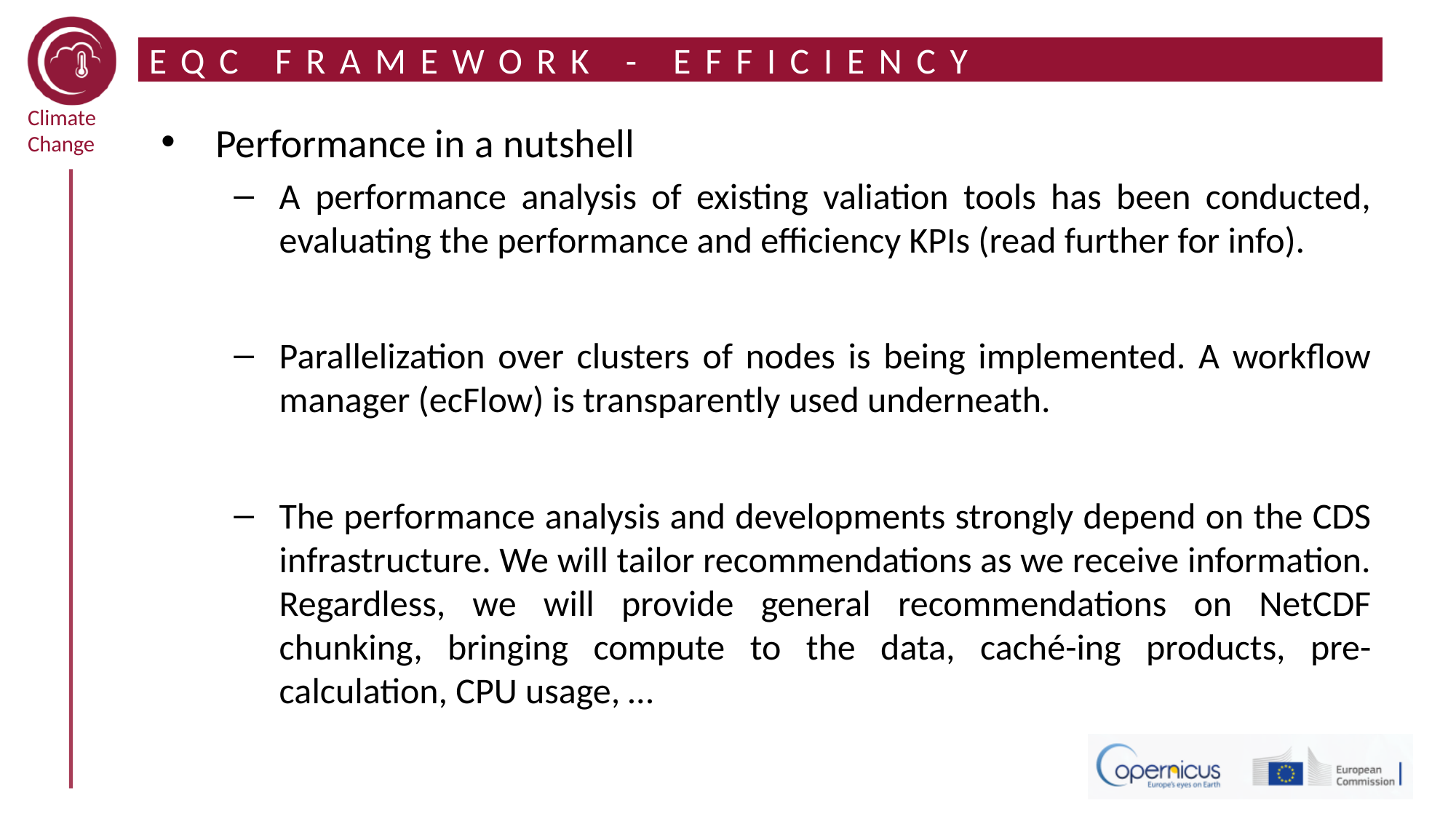

# EQC FRAMEWORK - EFFICIENCY
Performance in a nutshell
A performance analysis of existing valiation tools has been conducted, evaluating the performance and efficiency KPIs (read further for info).

Parallelization over clusters of nodes is being implemented. A workflow manager (ecFlow) is transparently used underneath.

The performance analysis and developments strongly depend on the CDS infrastructure. We will tailor recommendations as we receive information. Regardless, we will provide general recommendations on NetCDF chunking, bringing compute to the data, caché-ing products, pre-calculation, CPU usage, …